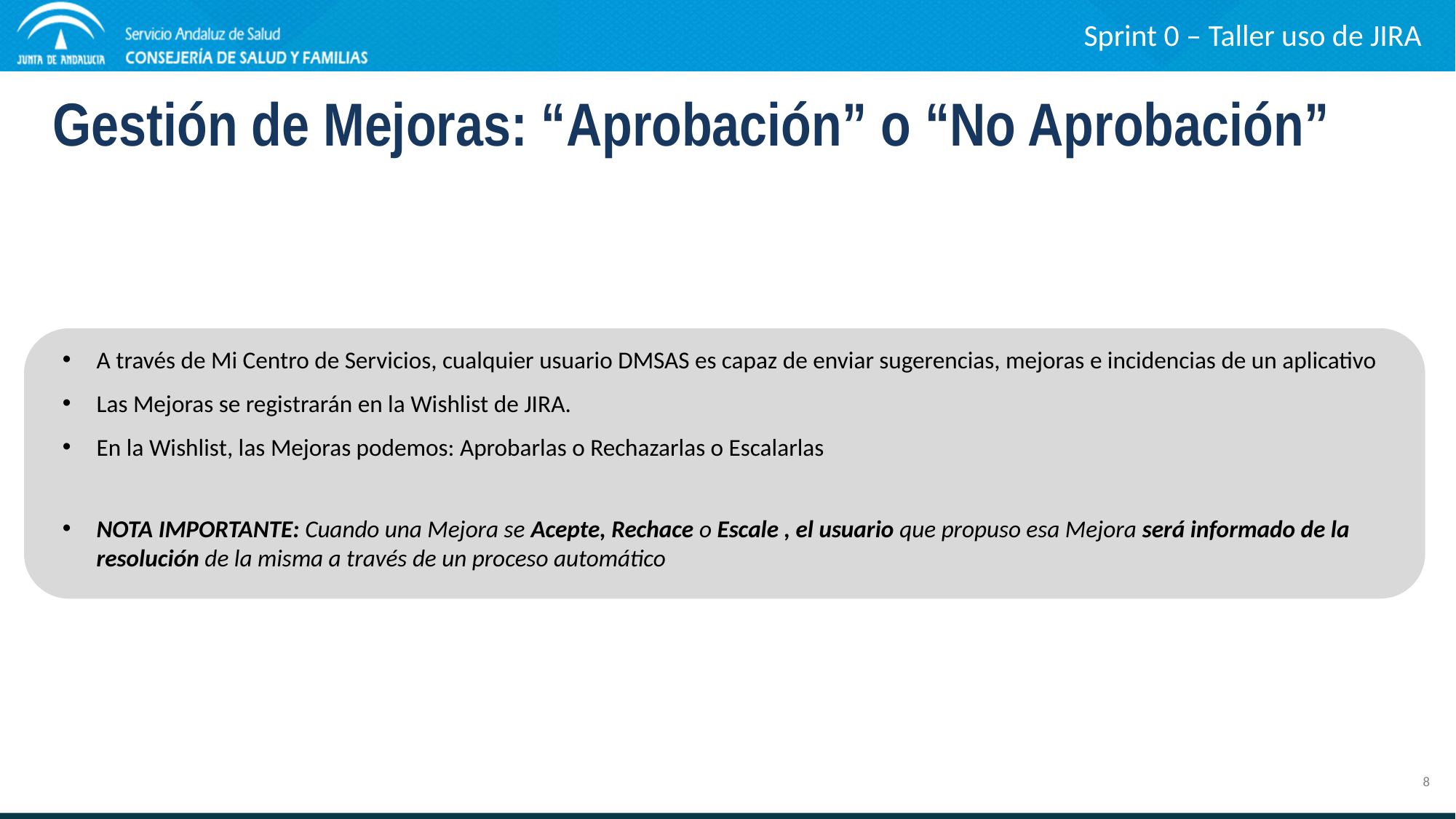

Sprint 0 – Taller uso de JIRA
Gestión de Mejoras: “Aprobación” o “No Aprobación”
A través de Mi Centro de Servicios, cualquier usuario DMSAS es capaz de enviar sugerencias, mejoras e incidencias de un aplicativo
Las Mejoras se registrarán en la Wishlist de JIRA.
En la Wishlist, las Mejoras podemos: Aprobarlas o Rechazarlas o Escalarlas

NOTA IMPORTANTE: Cuando una Mejora se Acepte, Rechace o Escale , el usuario que propuso esa Mejora será informado de la resolución de la misma a través de un proceso automático

8